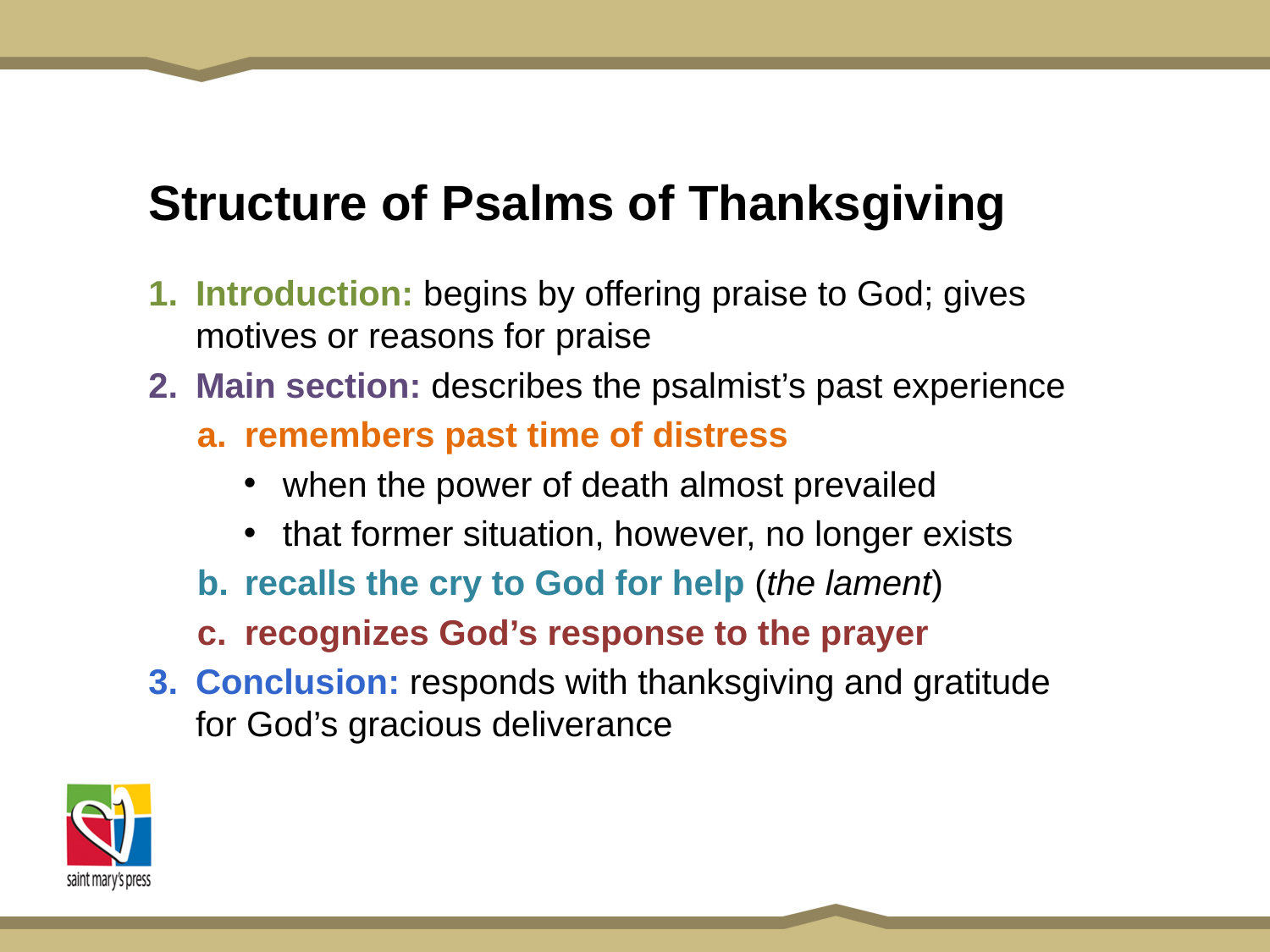

# Structure of Psalms of Thanksgiving
1. 	Introduction: begins by offering praise to God; gives motives or reasons for praise
2. 	Main section: describes the psalmist’s past experience
remembers past time of distress
when the power of death almost prevailed
that former situation, however, no longer exists
recalls the cry to God for help (the lament)
recognizes God’s response to the prayer
3. 	Conclusion: responds with thanksgiving and gratitude
for God’s gracious deliverance